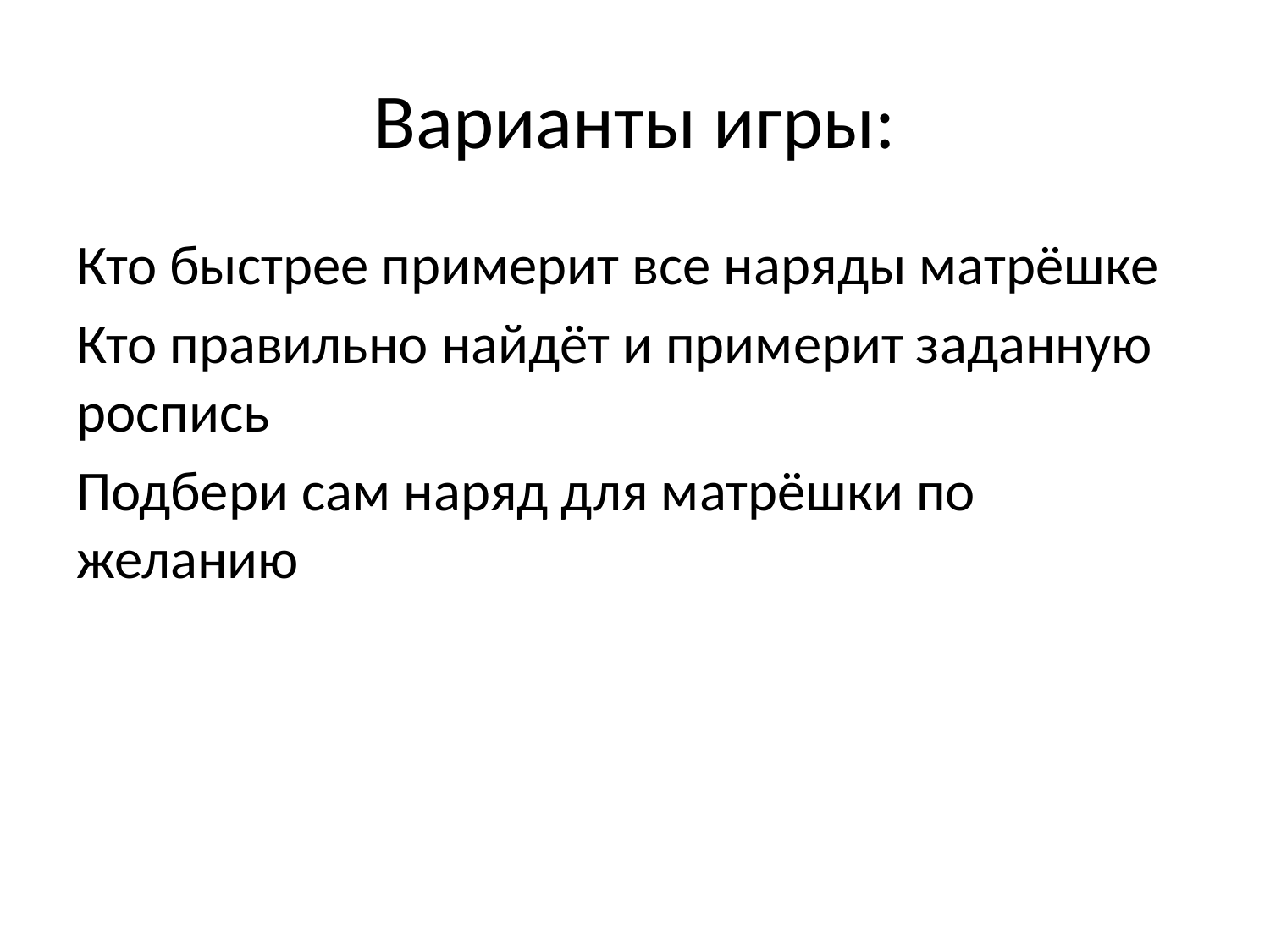

# Варианты игры:
Кто быстрее примерит все наряды матрёшке
Кто правильно найдёт и примерит заданную роспись
Подбери сам наряд для матрёшки по желанию